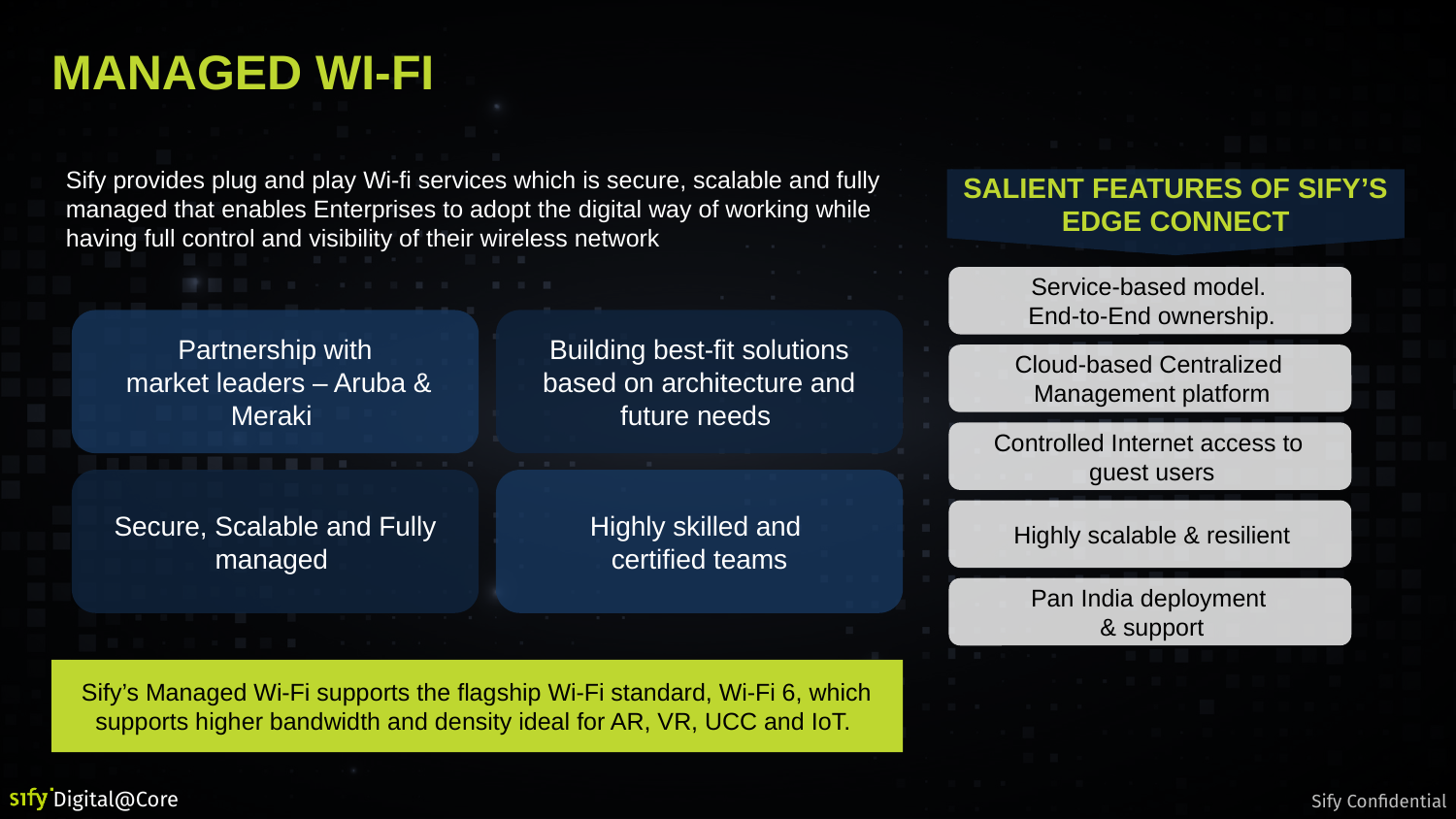

# MANAGED WI-FI
Sify provides plug and play Wi-fi services which is secure, scalable and fully managed that enables Enterprises to adopt the digital way of working while having full control and visibility of their wireless network

SALIENT FEATURES OF SIFY’S EDGE CONNECT

Service-based model.
End-to-End ownership.
Cloud-based Centralized
Management platform
Controlled Internet access to
guest users
Highly scalable & resilient
Pan India deployment
& support
Partnership with
 market leaders – Aruba & Meraki
Building best-fit solutions based on architecture and future needs
Secure, Scalable and Fully managed
Highly skilled and
certified teams
Sify’s Managed Wi-Fi supports the flagship Wi-Fi standard, Wi-Fi 6, which supports higher bandwidth and density ideal for AR, VR, UCC and IoT.